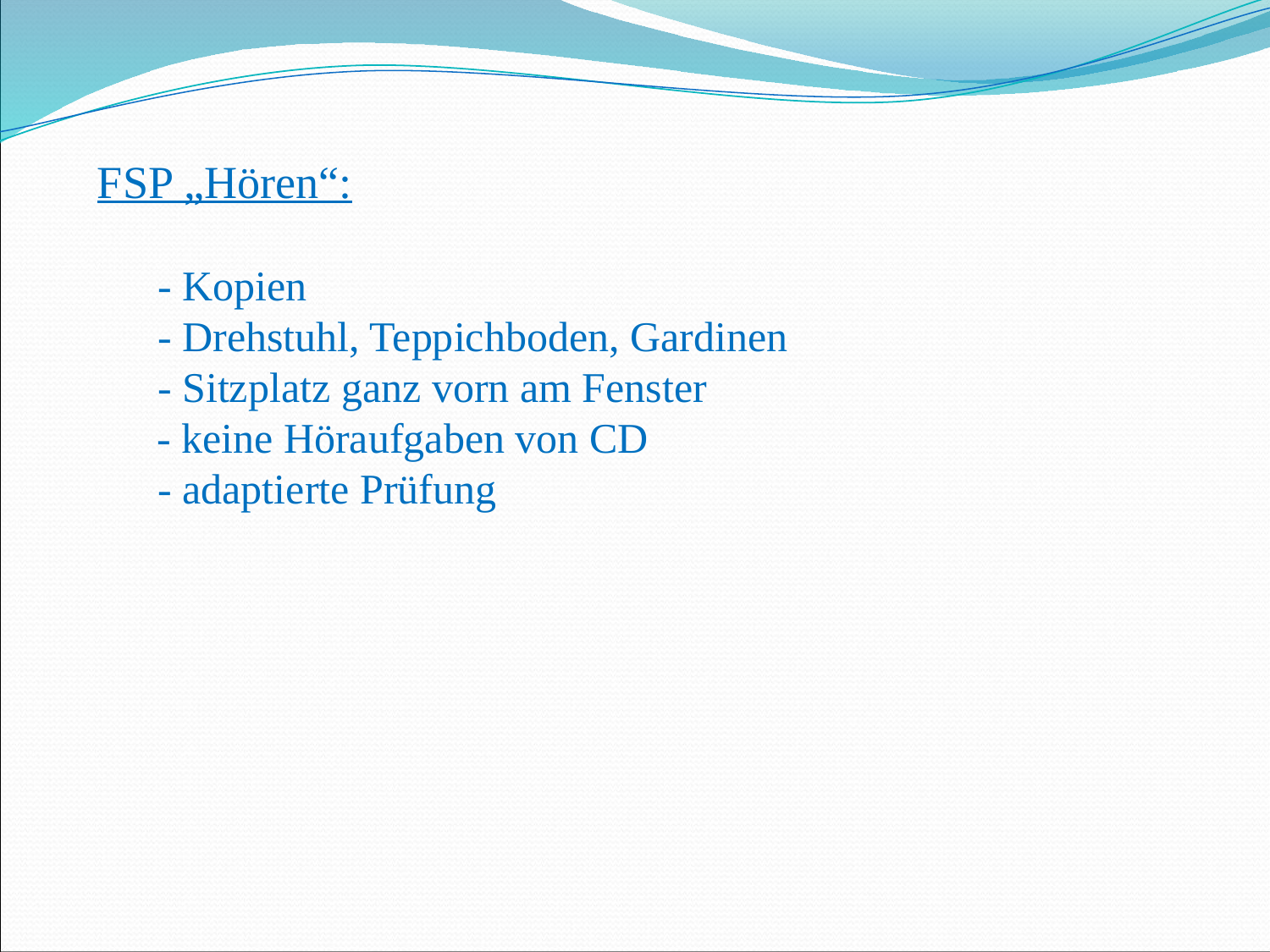

- Kopien
	- Drehstuhl, Teppichboden, Gardinen
	- Sitzplatz ganz vorn am Fenster
          - keine Höraufgaben von CD
	- adaptierte Prüfung
FSP „Hören“: